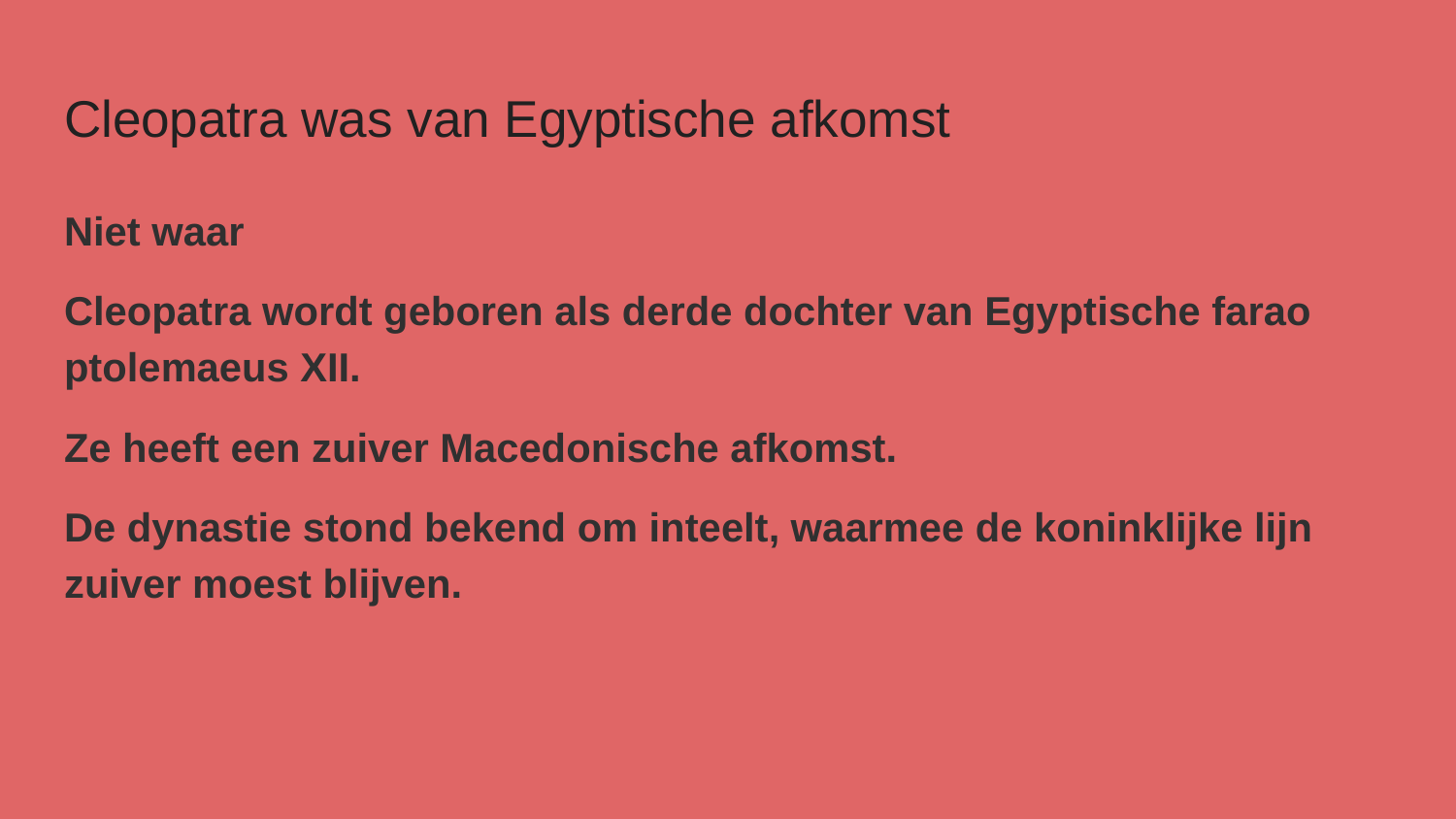

# Cleopatra was van Egyptische afkomst
Niet waar
Cleopatra wordt geboren als derde dochter van Egyptische farao ptolemaeus XII.
Ze heeft een zuiver Macedonische afkomst.
De dynastie stond bekend om inteelt, waarmee de koninklijke lijn zuiver moest blijven.